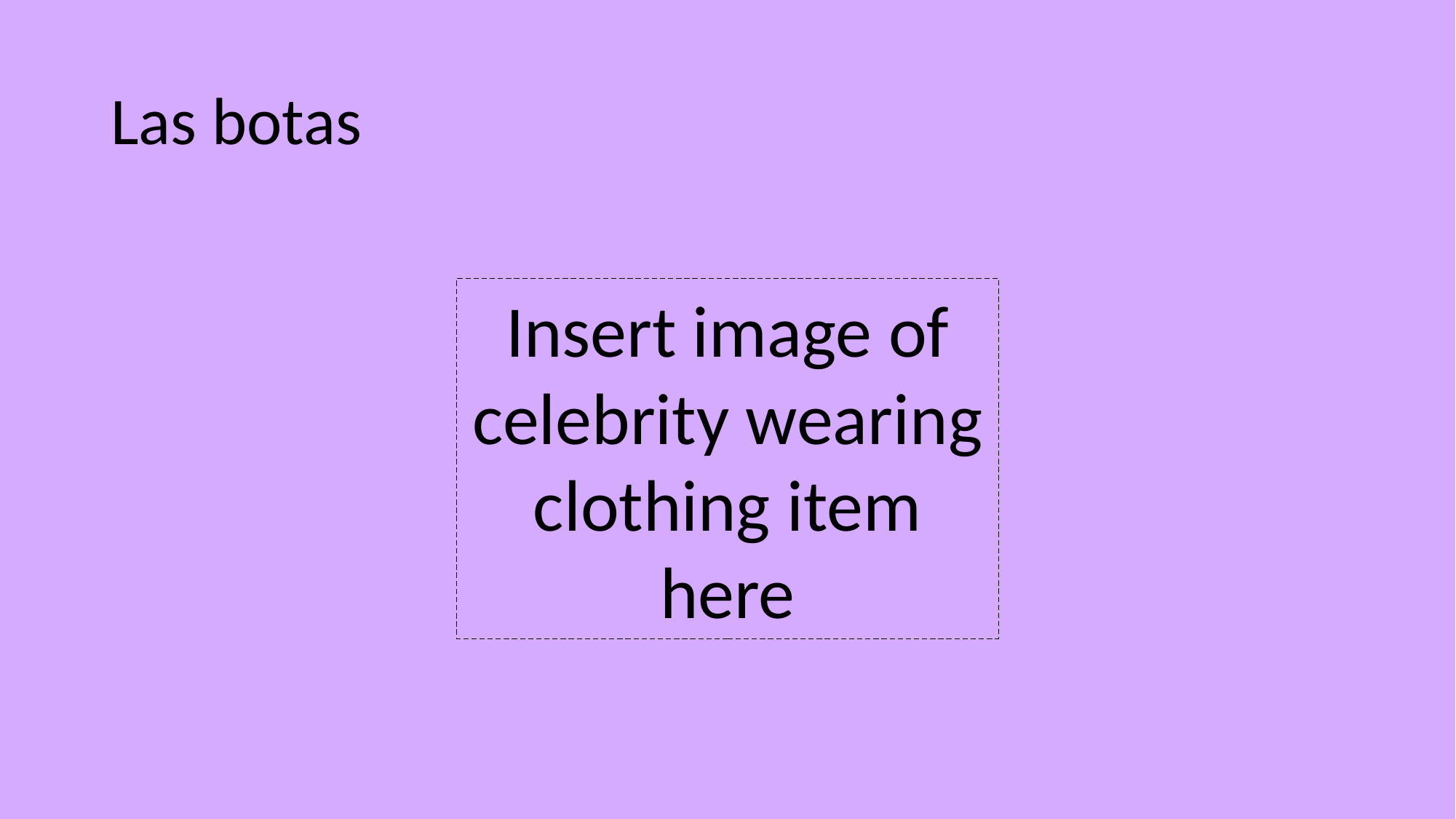

# Las botas
Insert image of celebrity wearing clothing item here